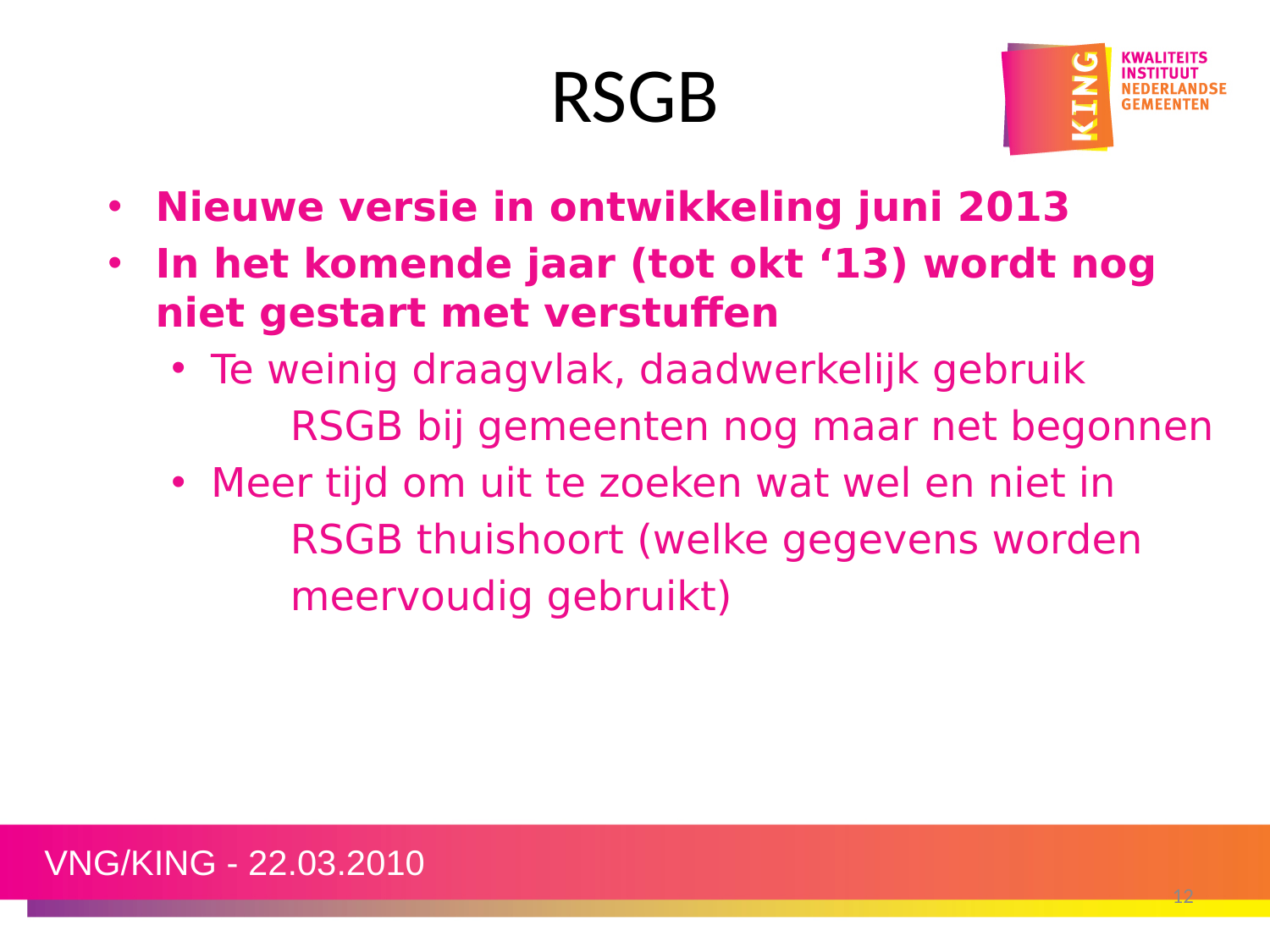

# RSGB
Nieuwe versie in ontwikkeling juni 2013
In het komende jaar (tot okt ‘13) wordt nog niet gestart met verstuffen
Te weinig draagvlak, daadwerkelijk gebruik
	RSGB bij gemeenten nog maar net begonnen
Meer tijd om uit te zoeken wat wel en niet in
	RSGB thuishoort (welke gegevens worden
	meervoudig gebruikt)
VNG/KING - 22.03.2010
12